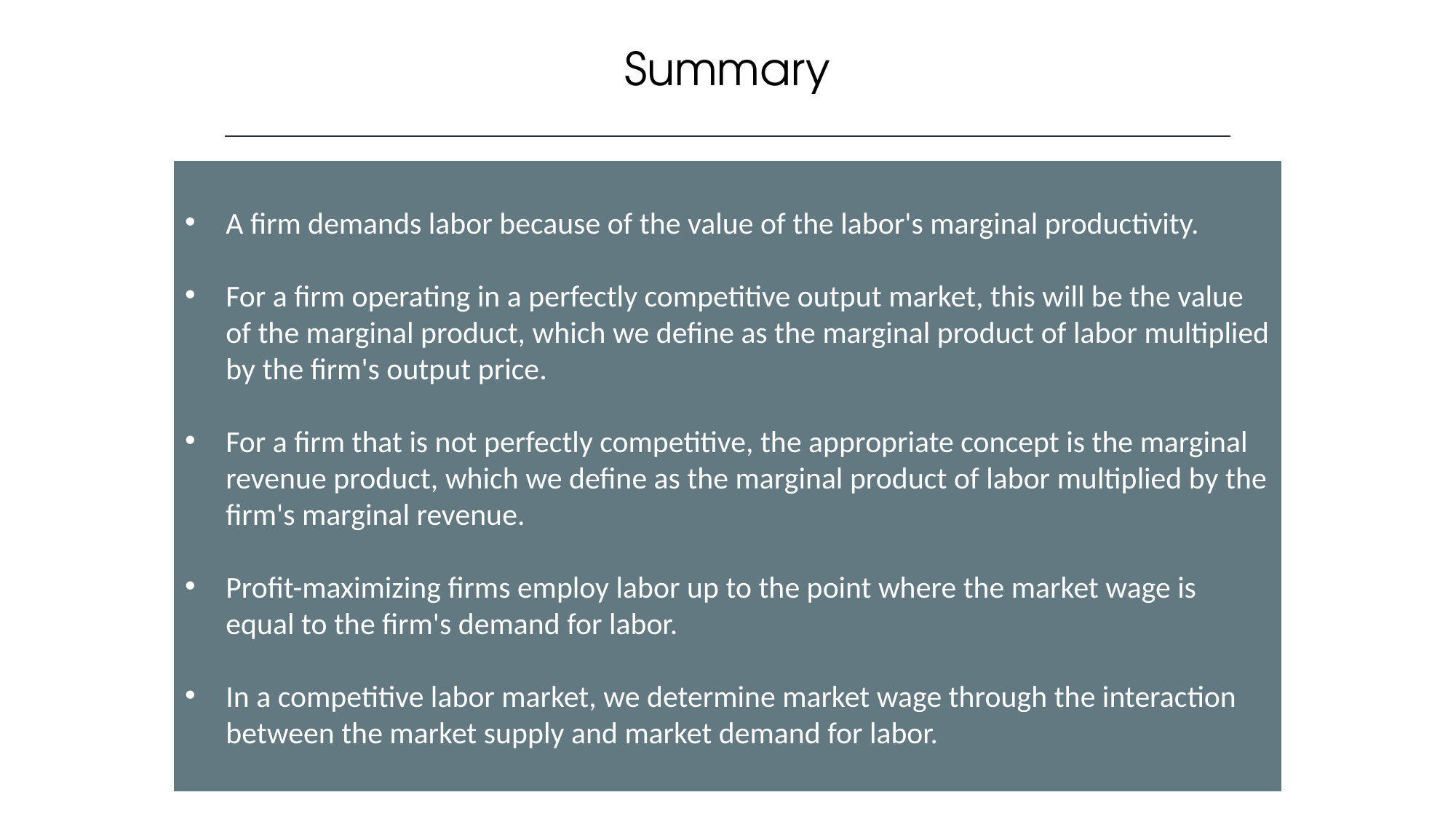

Summary
HAWKES LEARNING

A firm demands labor because of the value of the labor's marginal productivity.

For a firm operating in a perfectly competitive output market, this will be the value of the marginal product, which we define as the marginal product of labor multiplied by the firm's output price.

For a firm that is not perfectly competitive, the appropriate concept is the marginal revenue product, which we define as the marginal product of labor multiplied by the firm's marginal revenue.

Profit-maximizing firms employ labor up to the point where the market wage is equal to the firm's demand for labor.

In a competitive labor market, we determine market wage through the interaction between the market supply and market demand for labor.